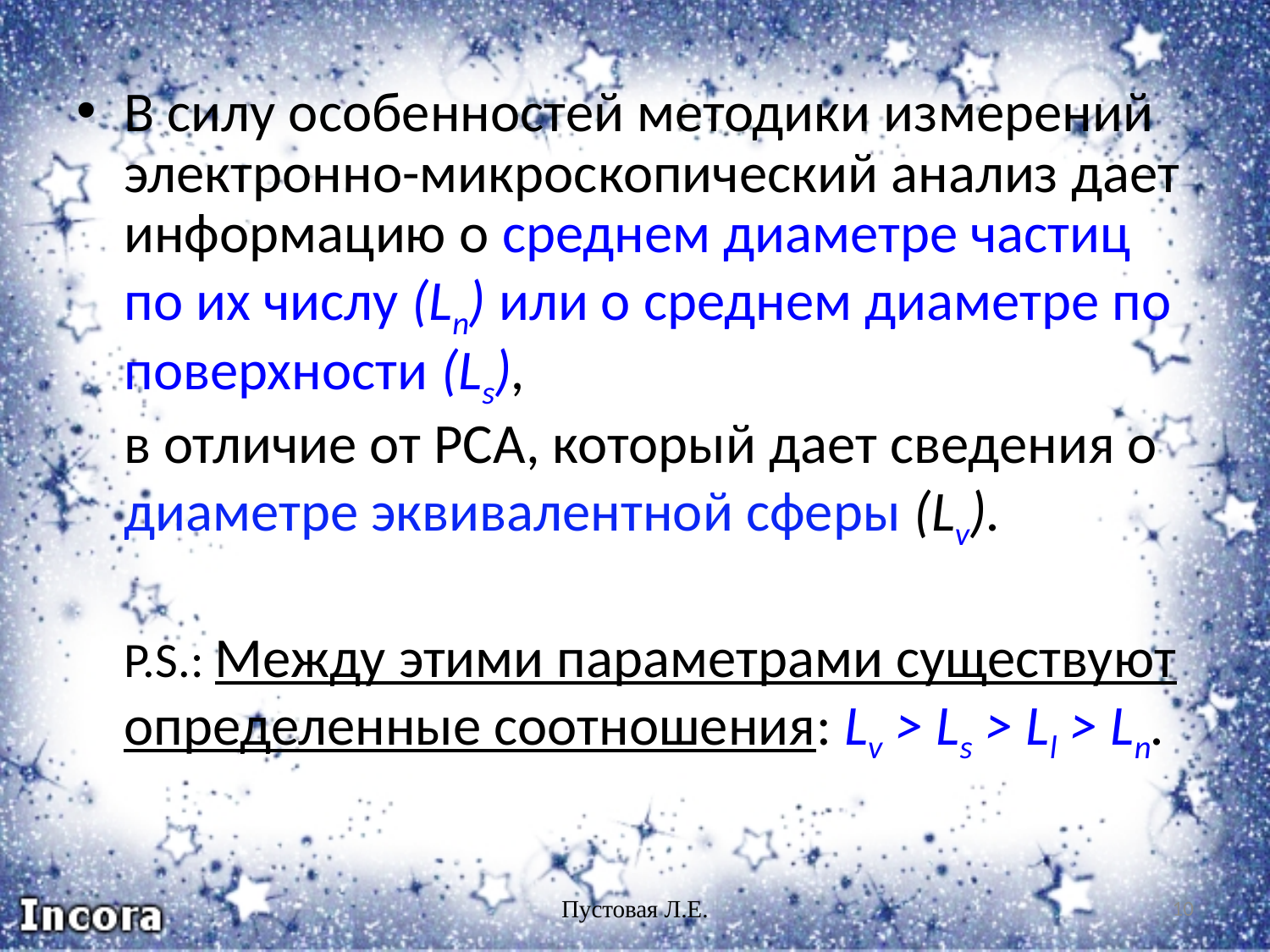

В силу особенностей методики измерений электронно-микроскопический анализ дает информацию о среднем диаметре частиц по их числу (Ln) или о среднем диаметре по поверхности (Ls),
	в отличие от PCA, который дает сведения о диаметре эквивалентной сферы (Lv).

	P.S.: Между этими параметрами существуют определенные соотношения: Lv > Ls > Ll > Ln.
Пустовая Л.Е.
10